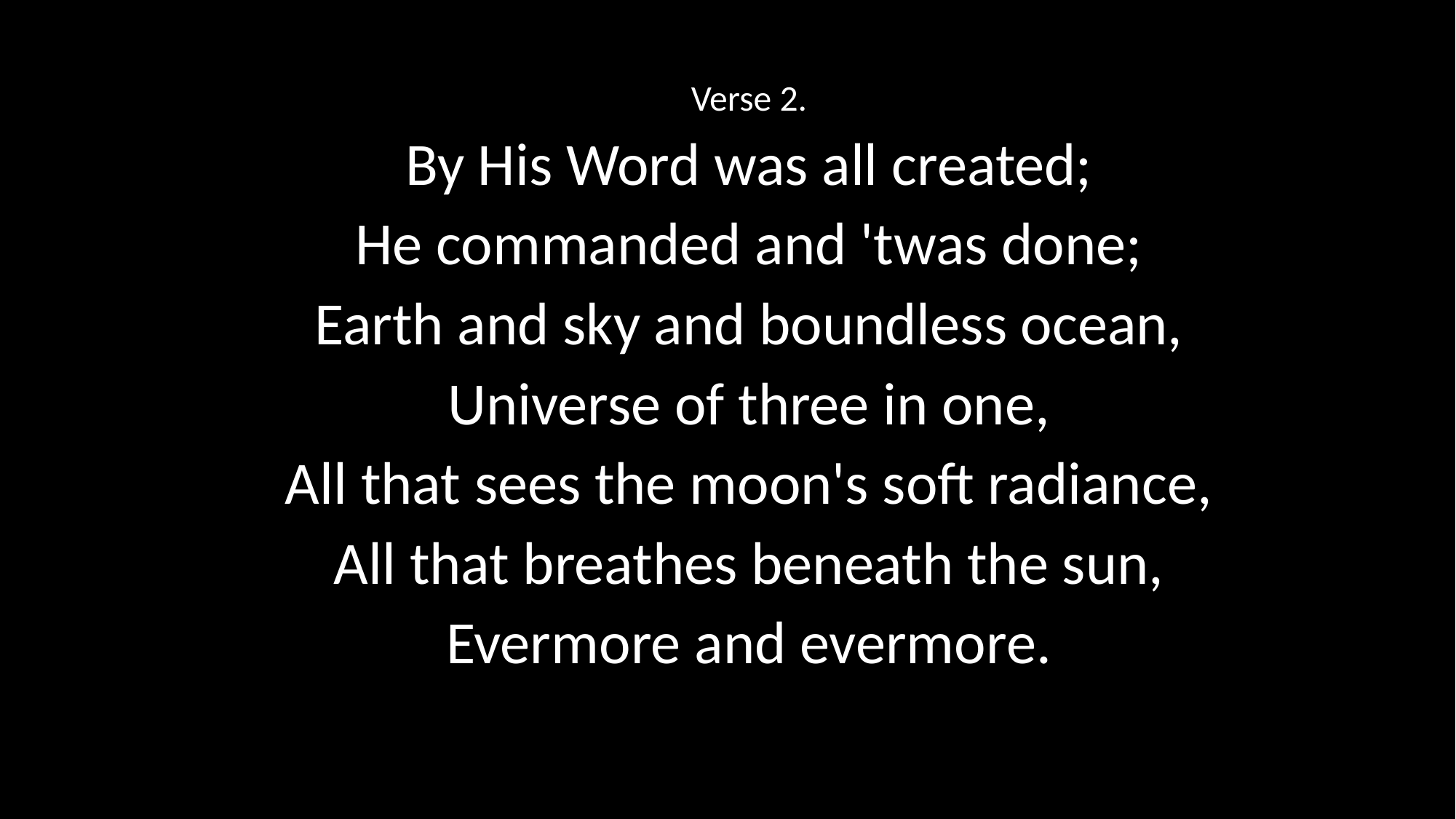

Verse 2.
By His Word was all created;
He commanded and 'twas done;
Earth and sky and boundless ocean,
Universe of three in one,
All that sees the moon's soft radiance,
All that breathes beneath the sun,
Evermore and evermore.